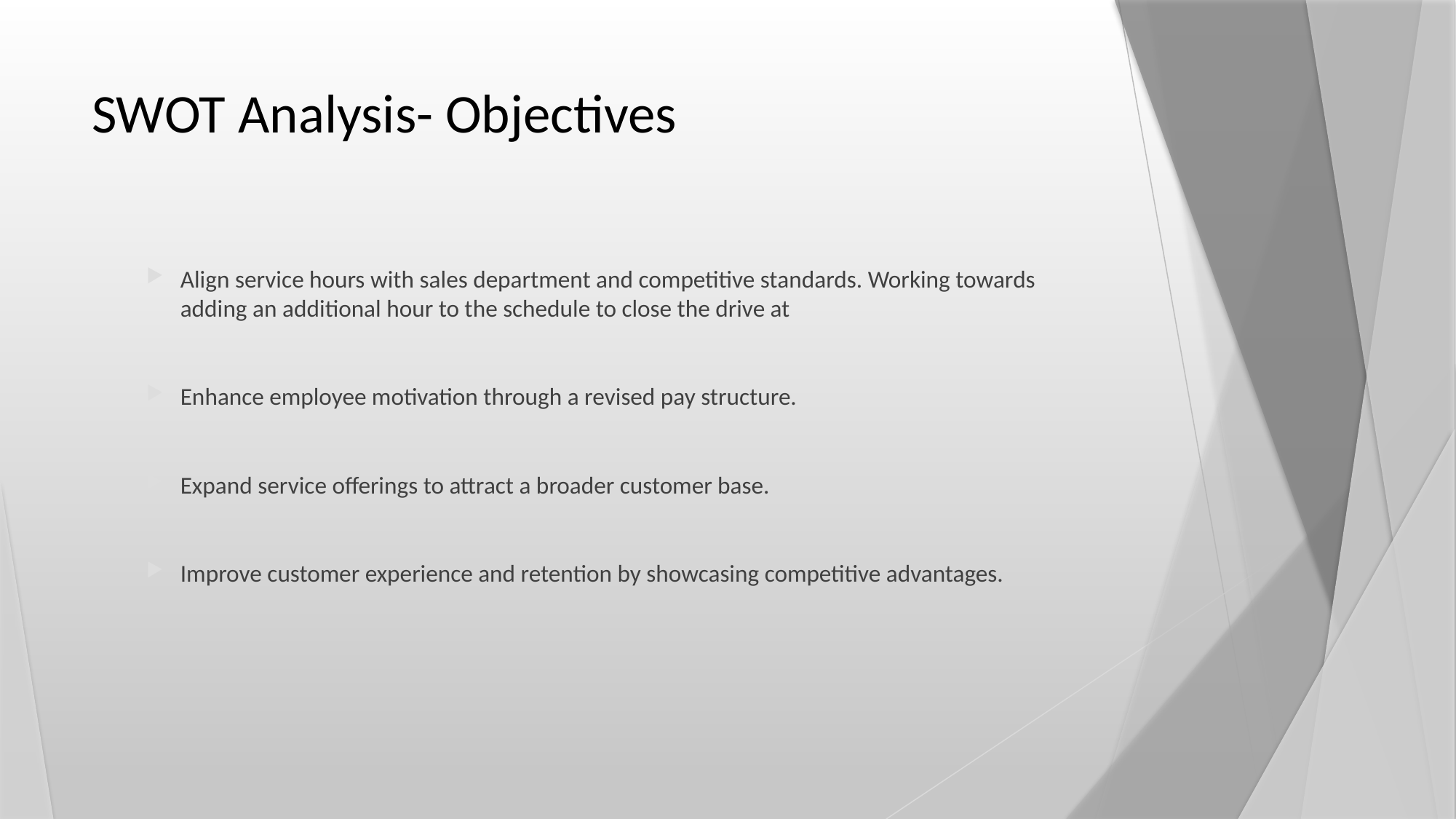

# SWOT Analysis- Objectives
Align service hours with sales department and competitive standards. Working towards adding an additional hour to the schedule to close the drive at

Enhance employee motivation through a revised pay structure.

Expand service offerings to attract a broader customer base.

Improve customer experience and retention by showcasing competitive advantages.